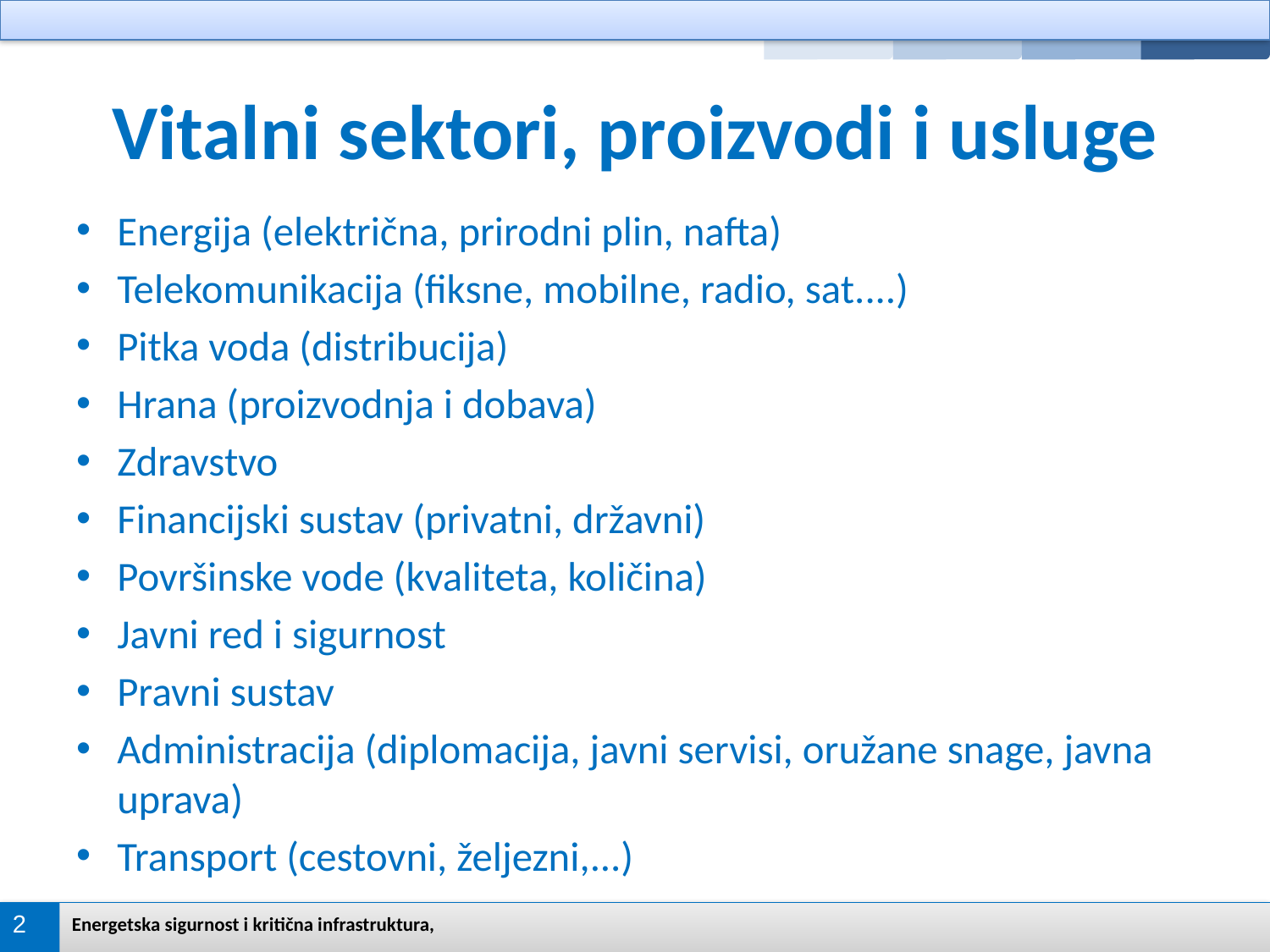

# Vitalni sektori, proizvodi i usluge
Energija (električna, prirodni plin, nafta)
Telekomunikacija (fiksne, mobilne, radio, sat....)
Pitka voda (distribucija)
Hrana (proizvodnja i dobava)
Zdravstvo
Financijski sustav (privatni, državni)
Površinske vode (kvaliteta, količina)
Javni red i sigurnost
Pravni sustav
Administracija (diplomacija, javni servisi, oružane snage, javna uprava)
Transport (cestovni, željezni,...)